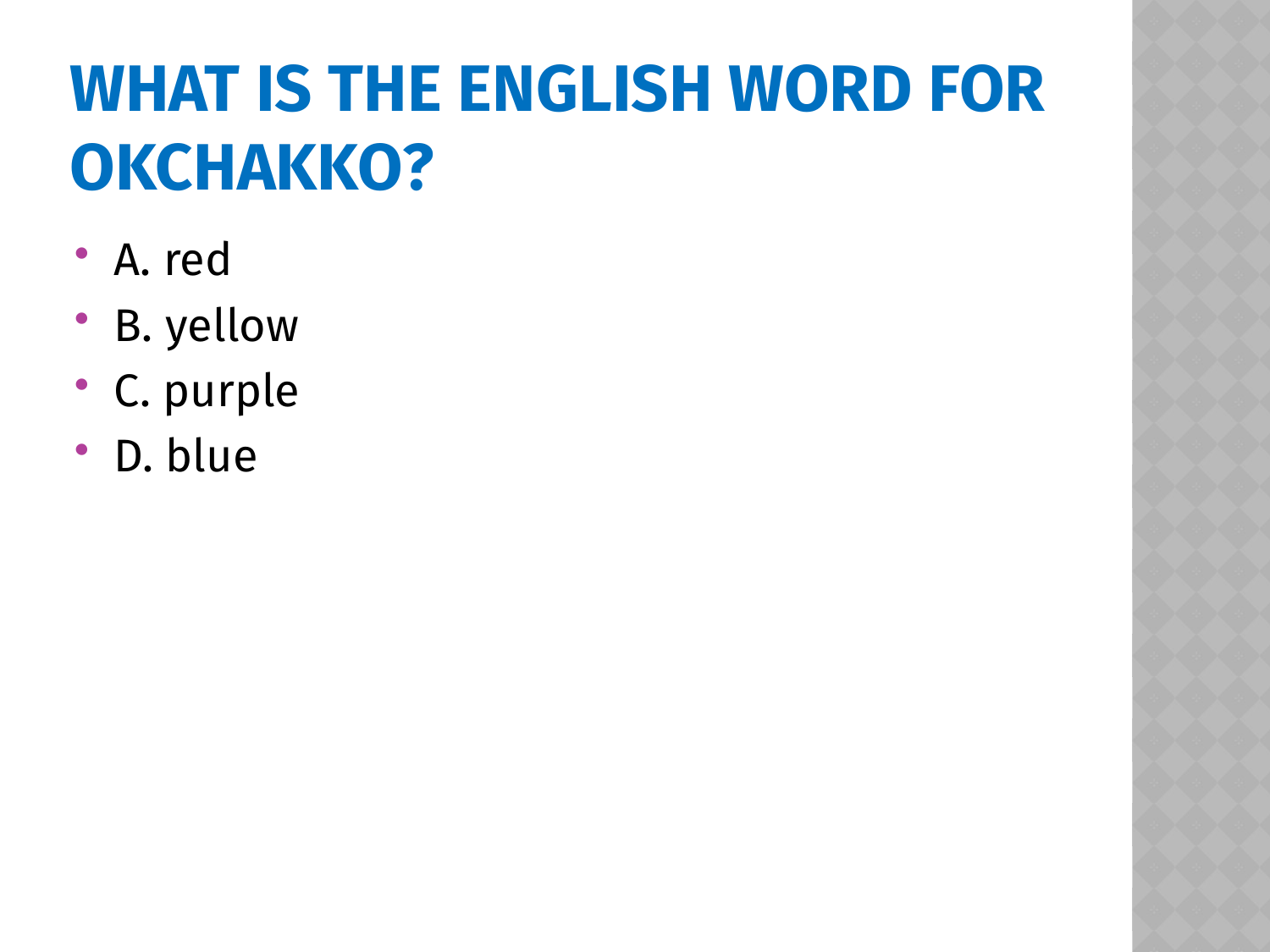

# What is the english word for okchakko?
A. red
B. yellow
C. purple
D. blue